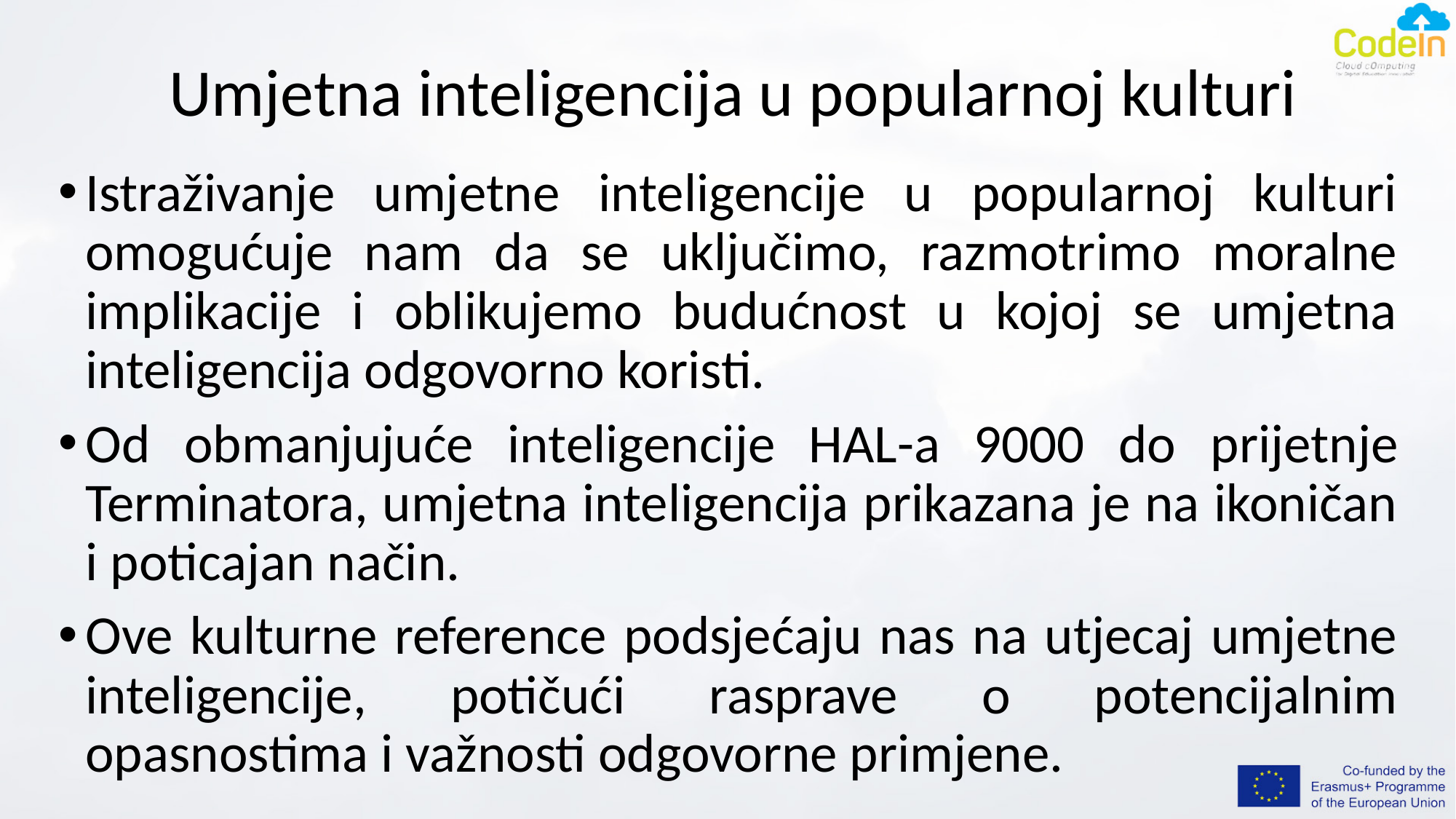

# Umjetna inteligencija u popularnoj kulturi
Istraživanje umjetne inteligencije u popularnoj kulturi omogućuje nam da se uključimo, razmotrimo moralne implikacije i oblikujemo budućnost u kojoj se umjetna inteligencija odgovorno koristi.
Od obmanjujuće inteligencije HAL-a 9000 do prijetnje Terminatora, umjetna inteligencija prikazana je na ikoničan i poticajan način.
Ove kulturne reference podsjećaju nas na utjecaj umjetne inteligencije, potičući rasprave o potencijalnim opasnostima i važnosti odgovorne primjene.